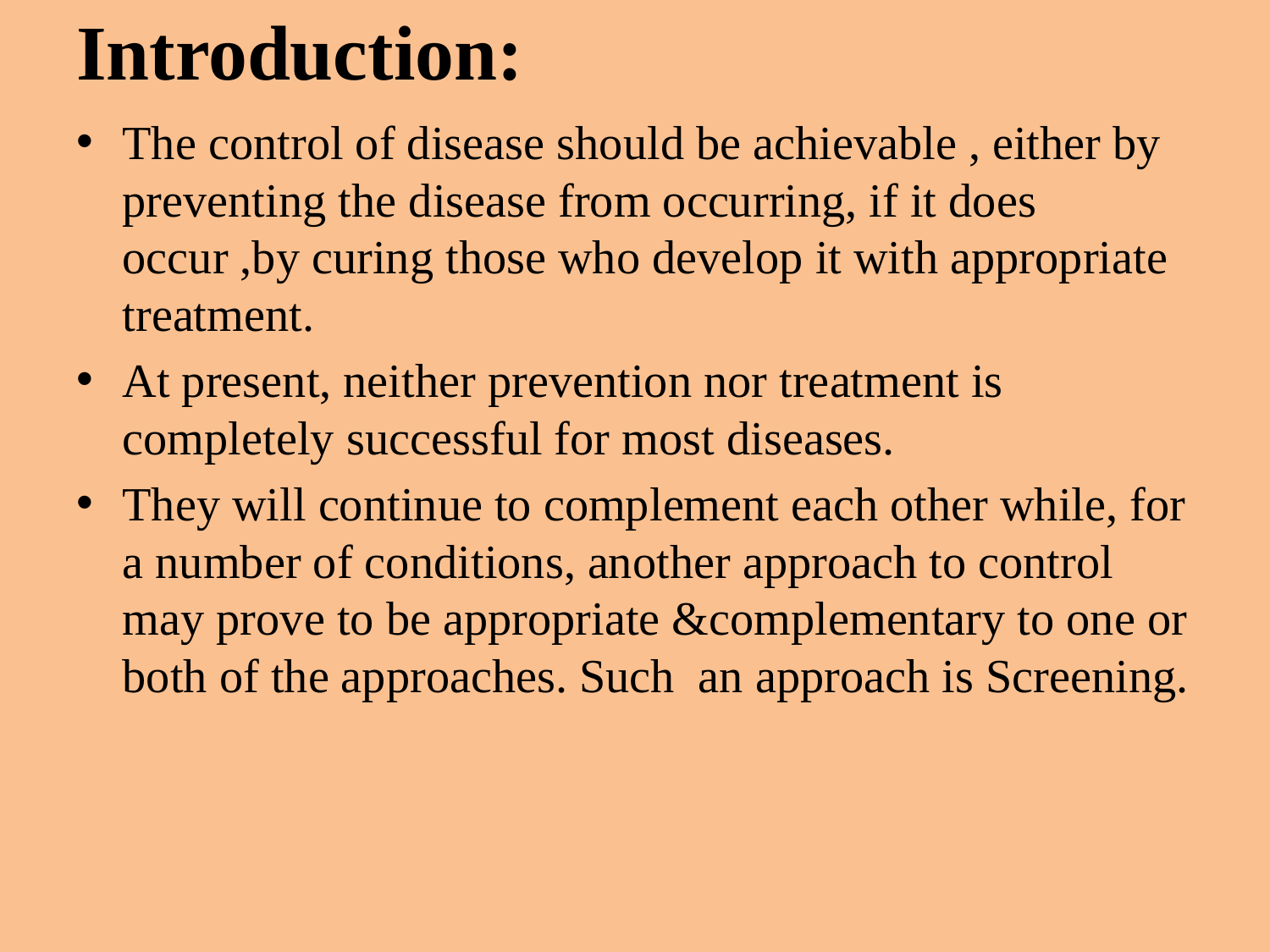

# Introduction:
The control of disease should be achievable , either by preventing the disease from occurring, if it does occur ,by curing those who develop it with appropriate treatment.
At present, neither prevention nor treatment is completely successful for most diseases.
They will continue to complement each other while, for a number of conditions, another approach to control may prove to be appropriate &complementary to one or both of the approaches. Such  an approach is Screening.